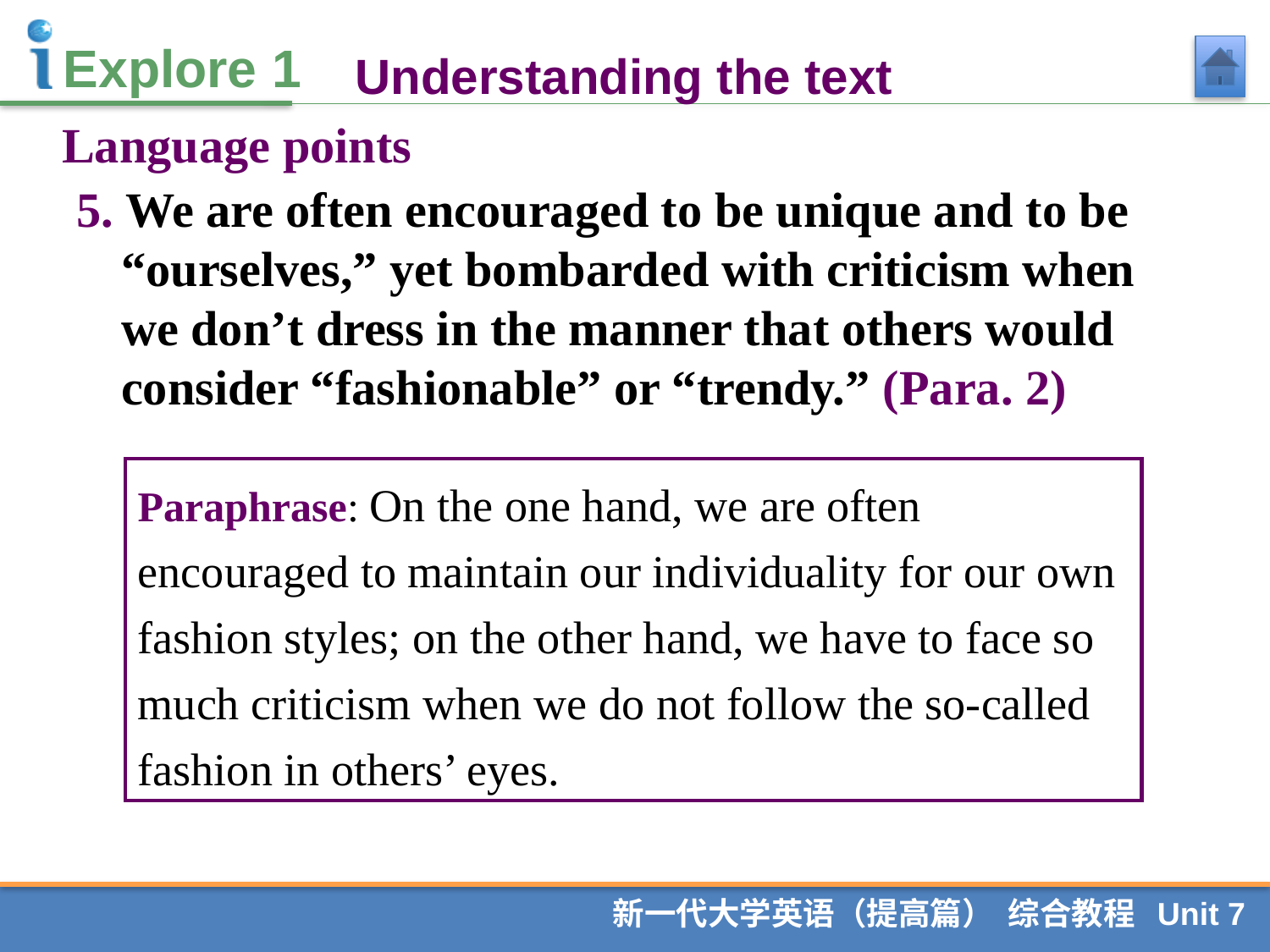

Understanding the text
Language points
5. We are often encouraged to be unique and to be “ourselves,” yet bombarded with criticism when we don’t dress in the manner that others would consider “fashionable” or “trendy.” (Para. 2)
Paraphrase: On the one hand, we are often encouraged to maintain our individuality for our own fashion styles; on the other hand, we have to face so much criticism when we do not follow the so-called fashion in others’ eyes.